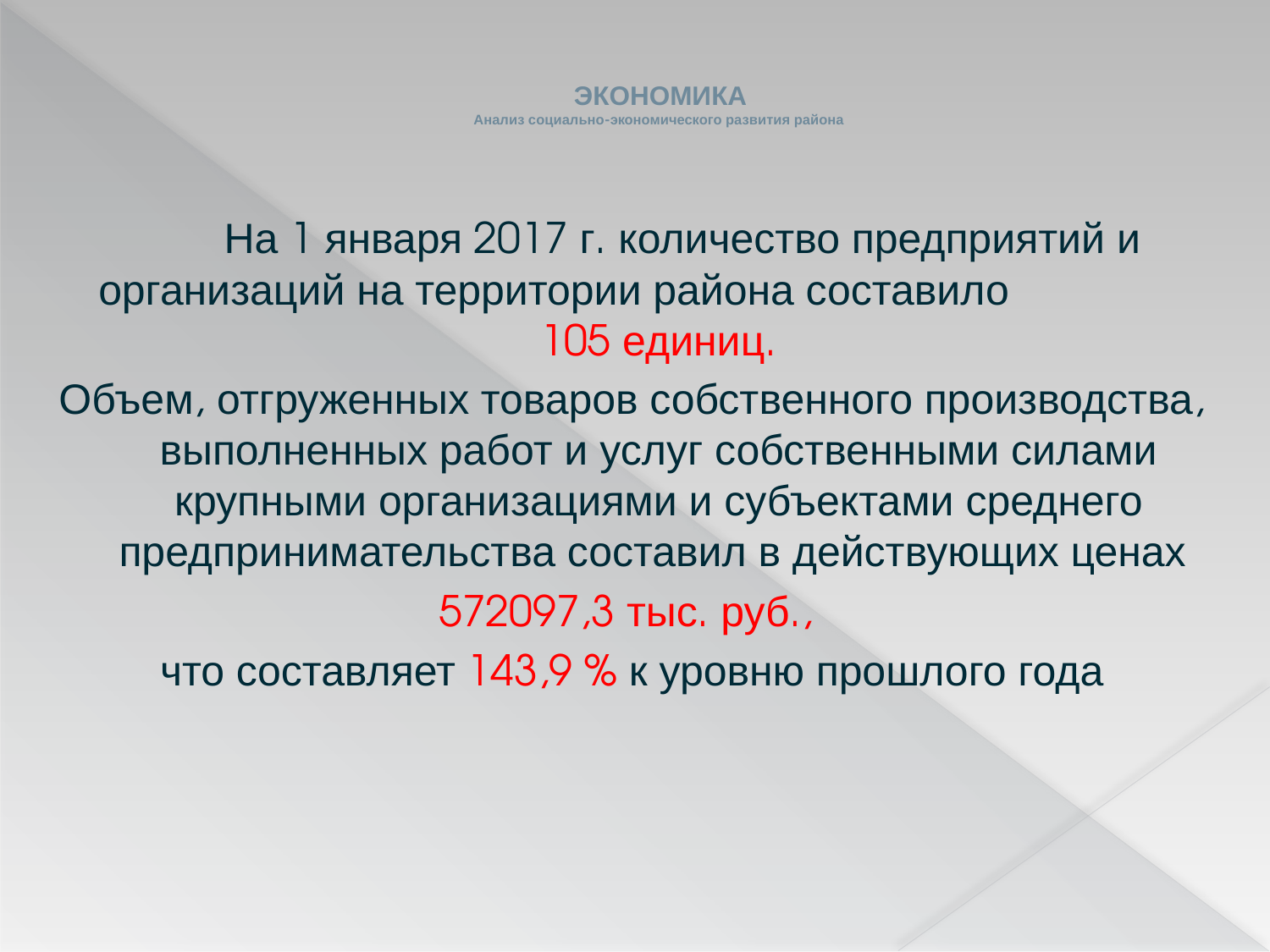

# ЭКОНОМИКА Анализ социально-экономического развития района

На 1 января 2017 г. количество предприятий и организаций на территории района составило                   105 единиц.
Объем, отгруженных товаров собственного производства, выполненных работ и услуг собственными силами крупными организациями и субъектами среднего предпринимательства составил в действующих ценах
572097,3 тыс. руб.,
что составляет 143,9 % к уровню прошлого года